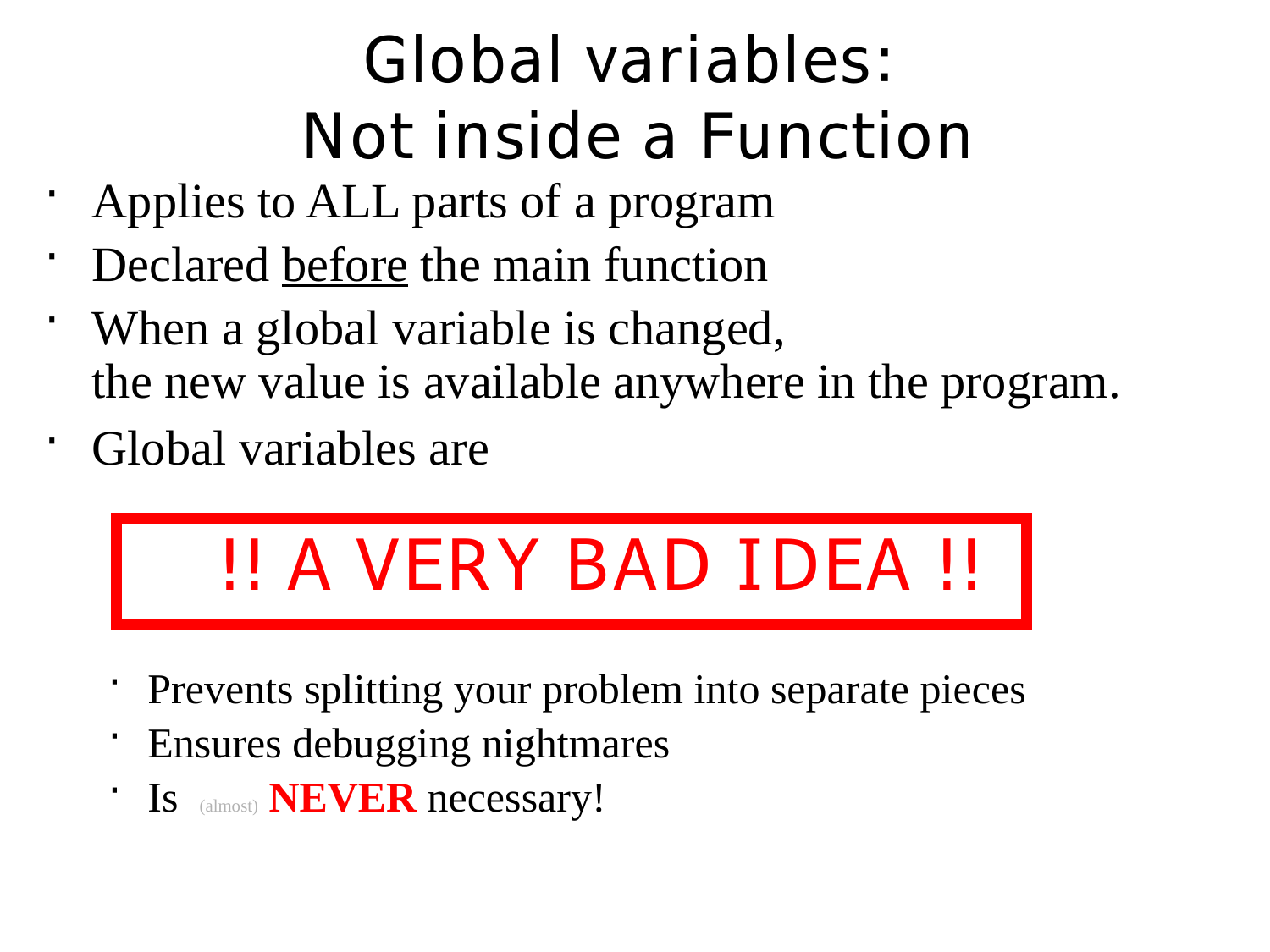

# Global variables: Not inside a Function
Applies to ALL parts of a program
Declared before the main function
When a global variable is changed,
the new value is available anywhere in the program.
Global variables are
	!! A VERY BAD IDEA !!
Prevents splitting your problem into separate pieces
Ensures debugging nightmares
Is  (almost) NEVER necessary!